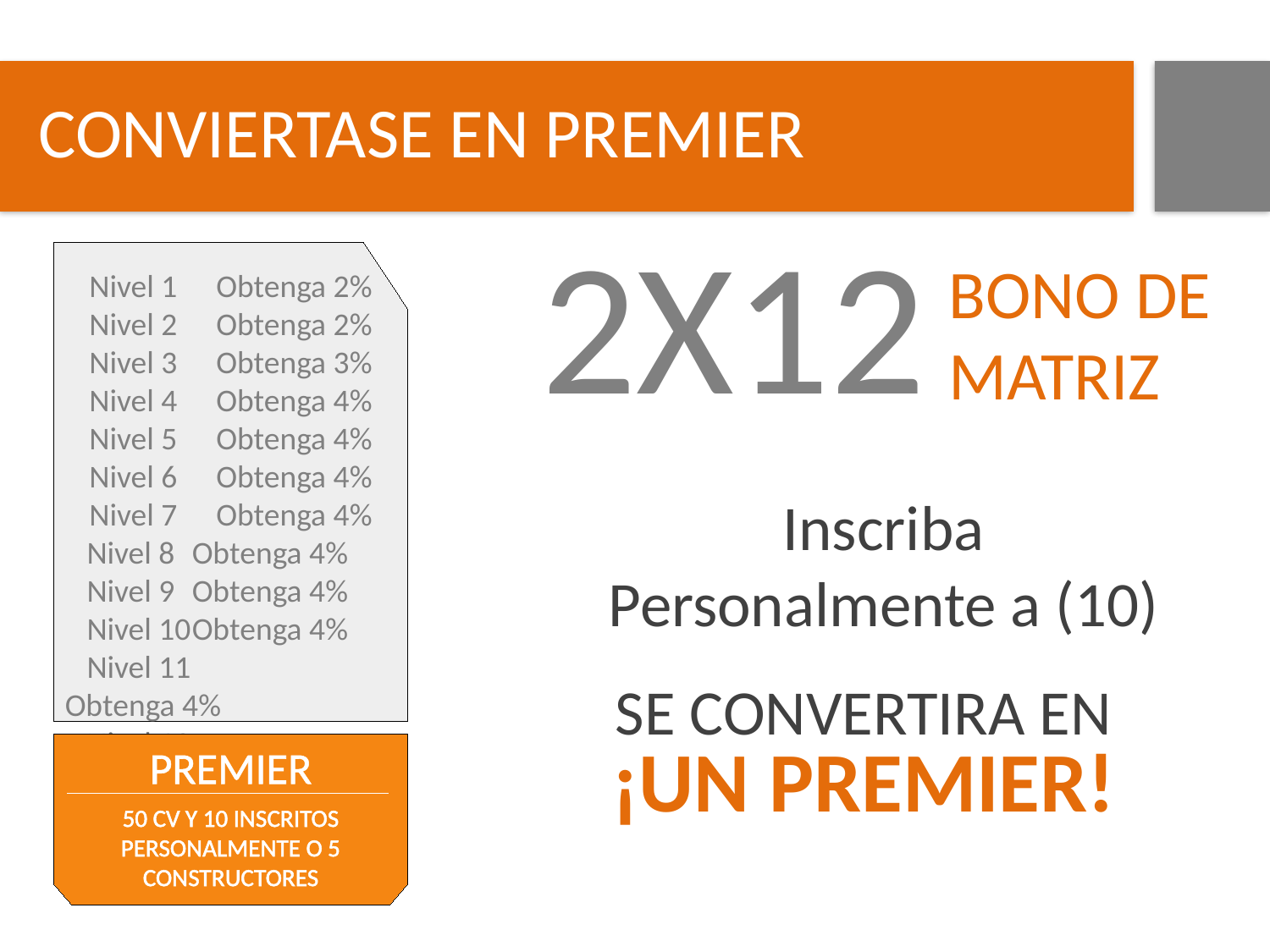

CONVIERTASE EN PREMIER
2X12
BONO DE MATRIZ

Nivel 1	Obtenga 2%
Nivel 2	Obtenga 2%
Nivel 3	Obtenga 3%
Nivel 4	Obtenga 4%
Nivel 5	Obtenga 4%
Nivel 6	Obtenga 4%
Nivel 7	Obtenga 4%
Nivel 8	Obtenga 4%
Nivel 9	Obtenga 4%
Nivel 10	Obtenga 4%
Nivel 11		Obtenga 4%
Nivel 12 	Obtenga 4%
Inscriba Personalmente a (10)
SE CONVERTIRA EN
¡UN PREMIER!
PREMIER
50 CV Y 10 INSCRITOS PERSONALMENTE O 5 CONSTRUCTORES